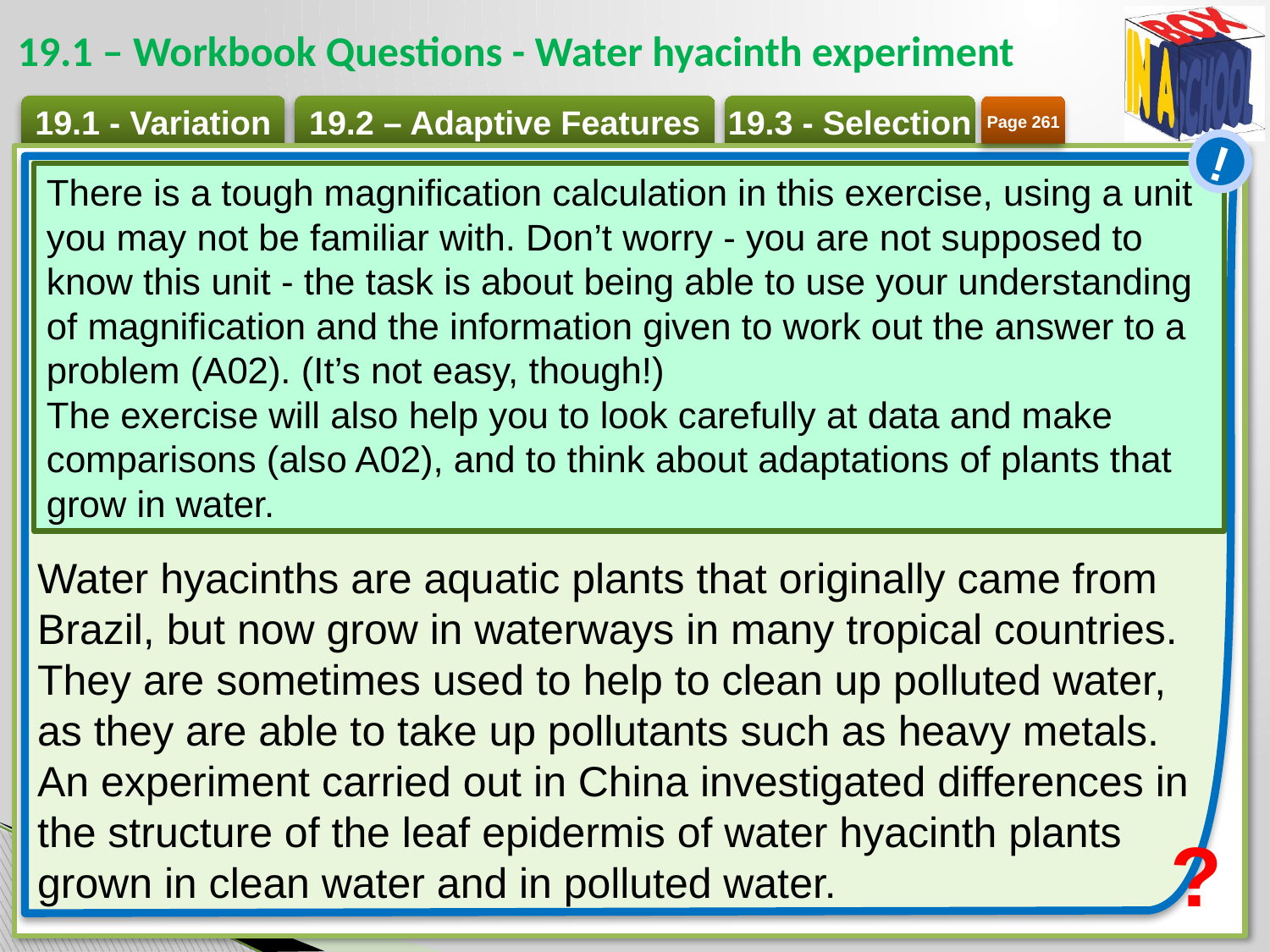

# 19.1 – Workbook Questions - Water hyacinth experiment
Page 261
!

Water hyacinths are aquatic plants that originally came from Brazil, but now grow in waterways in many tropical countries. They are sometimes used to help to clean up polluted water, as they are able to take up pollutants such as heavy metals.
An experiment carried out in China investigated differences in the structure of the leaf epidermis of water hyacinth plants grown in clean water and in polluted water.
There is a tough magnification calculation in this exercise, using a unit you may not be familiar with. Don’t worry - you are not supposed to know this unit - the task is about being able to use your understanding of magnification and the information given to work out the answer to a problem (A02). (It’s not easy, though!)
The exercise will also help you to look carefully at data and make comparisons (also A02), and to think about adaptations of plants that grow in water.
?